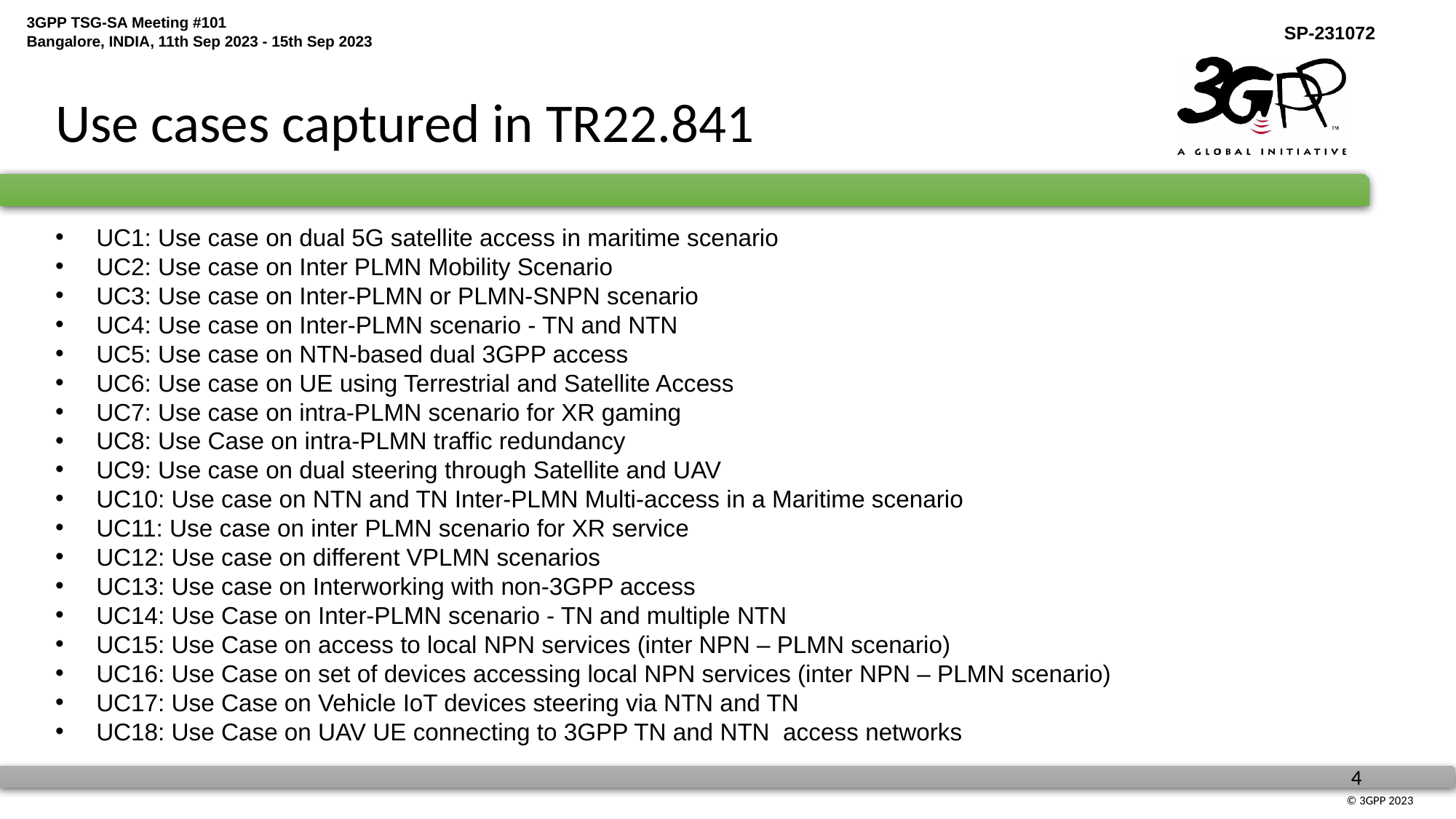

# Use cases captured in TR22.841
UC1: Use case on dual 5G satellite access in maritime scenario
UC2: Use case on Inter PLMN Mobility Scenario
UC3: Use case on Inter-PLMN or PLMN-SNPN scenario
UC4: Use case on Inter-PLMN scenario - TN and NTN
UC5: Use case on NTN-based dual 3GPP access
UC6: Use case on UE using Terrestrial and Satellite Access
UC7: Use case on intra-PLMN scenario for XR gaming
UC8: Use Case on intra-PLMN traffic redundancy
UC9: Use case on dual steering through Satellite and UAV
UC10: Use case on NTN and TN Inter-PLMN Multi-access in a Maritime scenario
UC11: Use case on inter PLMN scenario for XR service
UC12: Use case on different VPLMN scenarios
UC13: Use case on Interworking with non-3GPP access
UC14: Use Case on Inter-PLMN scenario - TN and multiple NTN
UC15: Use Case on access to local NPN services (inter NPN – PLMN scenario)
UC16: Use Case on set of devices accessing local NPN services (inter NPN – PLMN scenario)
UC17: Use Case on Vehicle IoT devices steering via NTN and TN
UC18: Use Case on UAV UE connecting to 3GPP TN and NTN  access networks